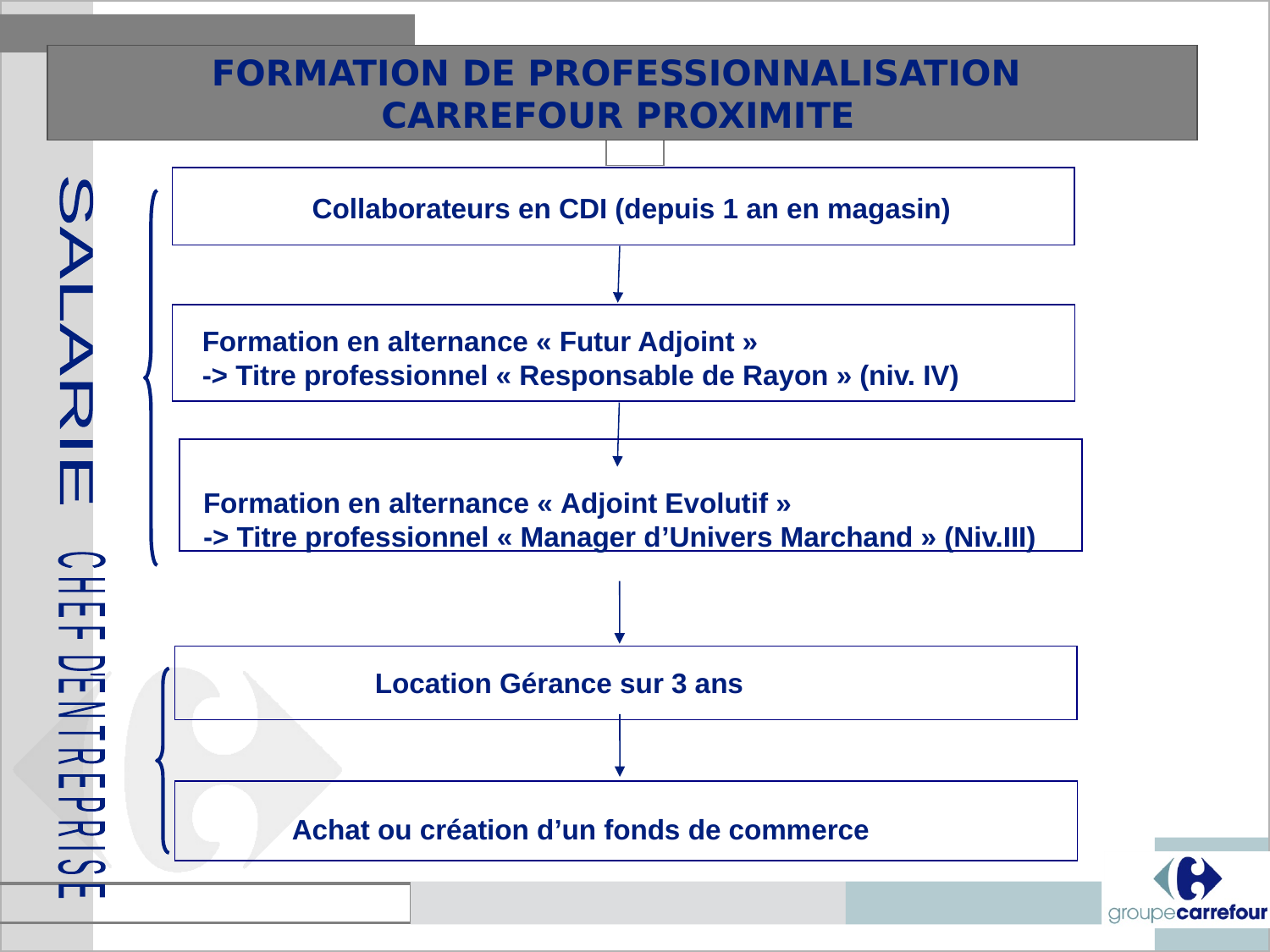

FORMATION DE PROFESSIONNALISATION
CARREFOUR PROXIMITE

Collaborateurs en CDI (depuis 1 an en magasin)

Formation en alternance « Futur Adjoint »
-> Titre professionnel « Responsable de Rayon » (niv. IV)
SALARIE

Formation en alternance « Adjoint Evolutif »
-> Titre professionnel « Manager d’Univers Marchand » (Niv.III)

Location Gérance sur 3 ans

C H E F  D'E N T R E P R I S E

Achat ou création d’un fonds de commerce